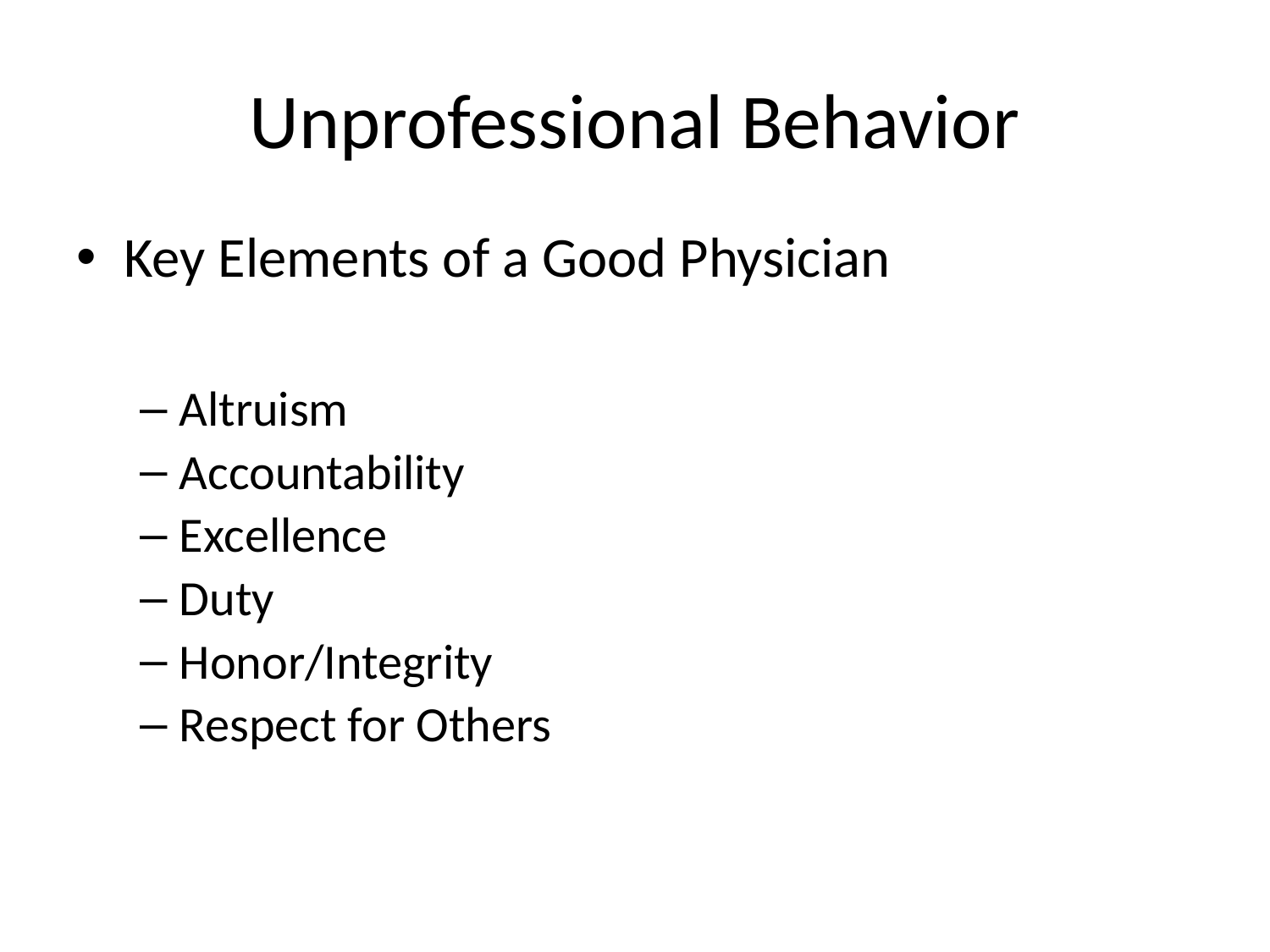

# Unprofessional Behavior
Key Elements of a Good Physician

Altruism
Accountability
Excellence
Duty
Honor/Integrity
Respect for Others